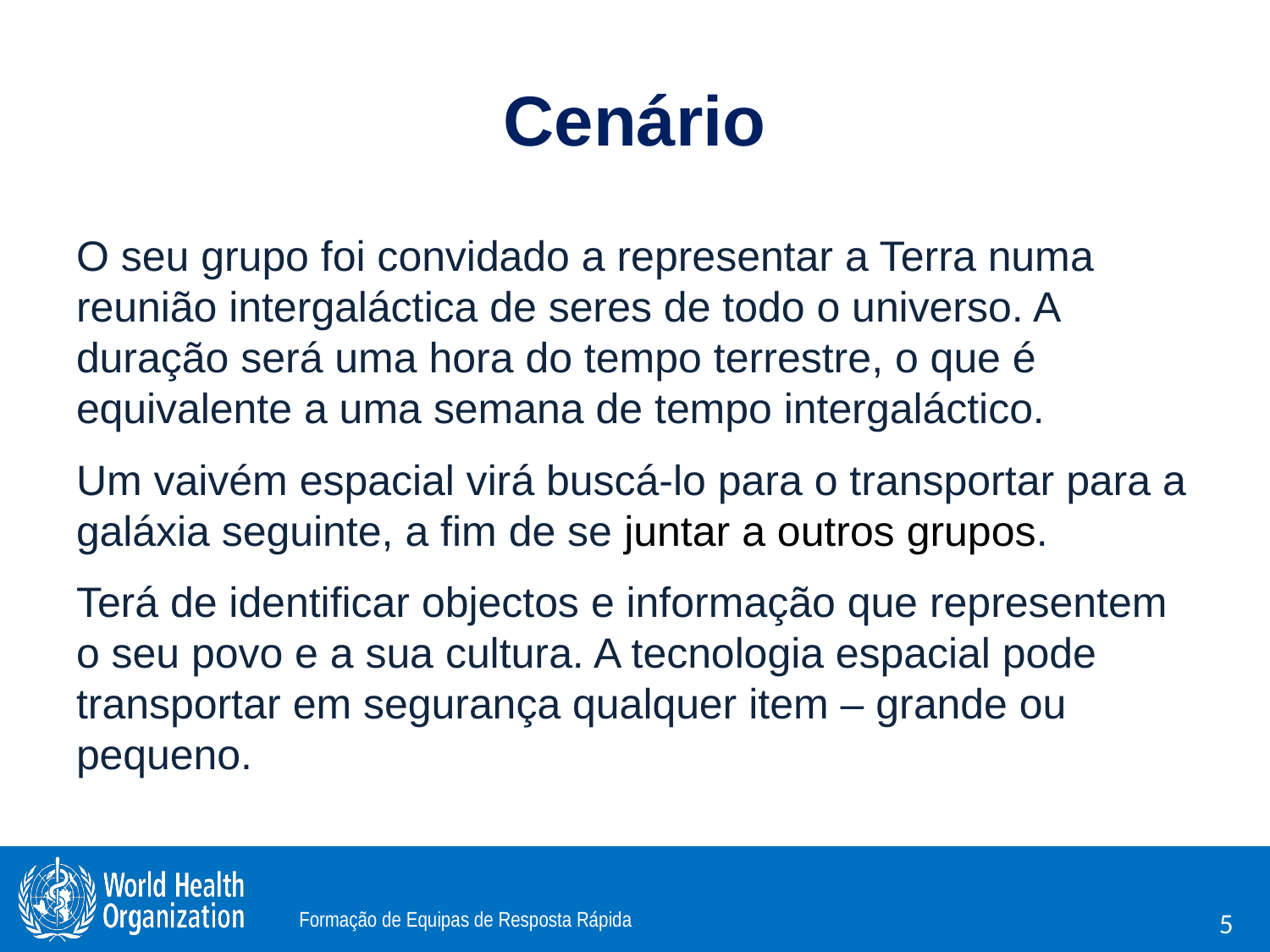

# Cenário
O seu grupo foi convidado a representar a Terra numa reunião intergaláctica de seres de todo o universo. A duração será uma hora do tempo terrestre, o que é equivalente a uma semana de tempo intergaláctico.
Um vaivém espacial virá buscá-lo para o transportar para a galáxia seguinte, a fim de se juntar a outros grupos.
Terá de identificar objectos e informação que representem o seu povo e a sua cultura. A tecnologia espacial pode transportar em segurança qualquer item – grande ou pequeno.